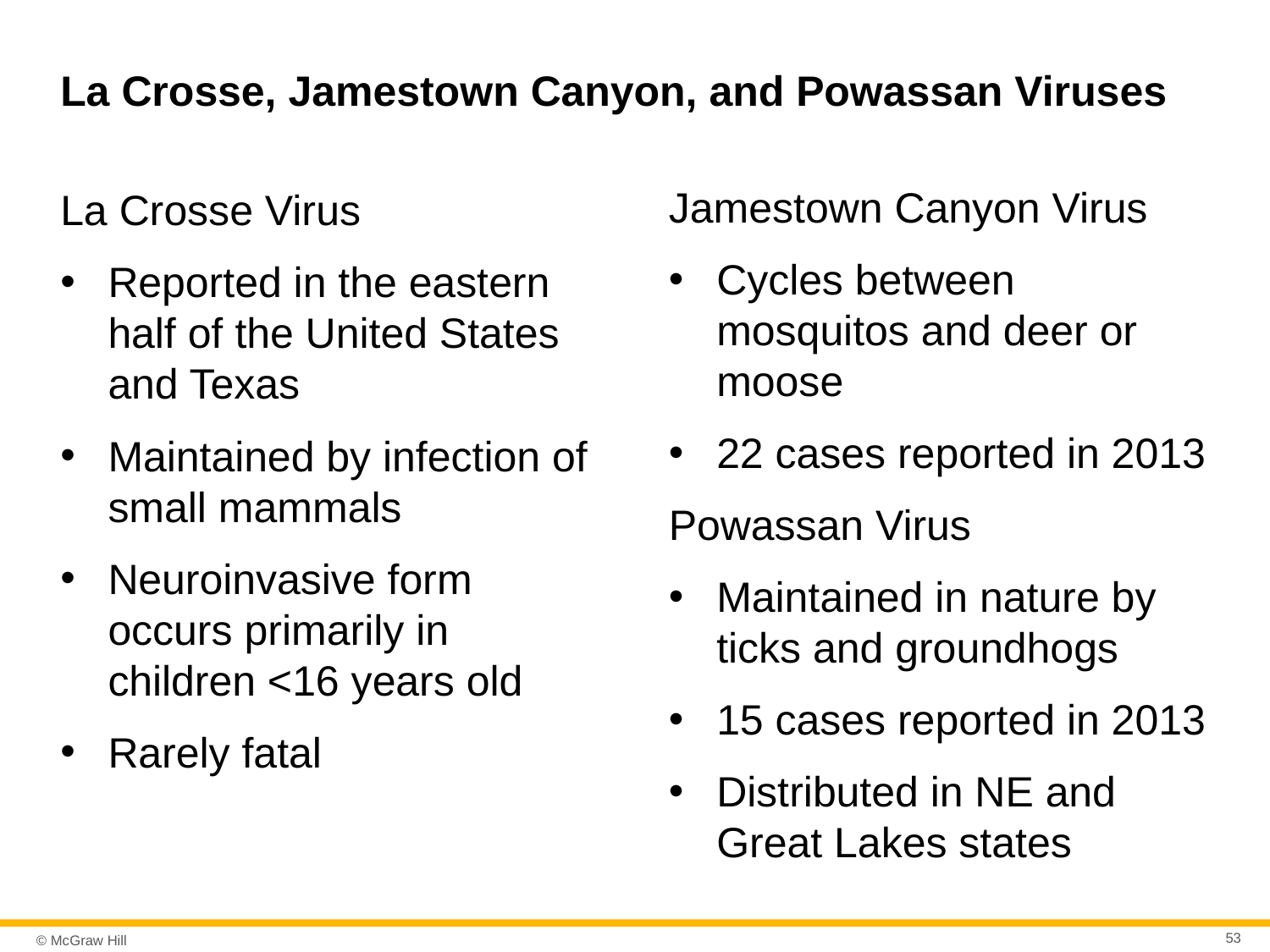

# La Crosse, Jamestown Canyon, and Powassan Viruses
Jamestown Canyon Virus
Cycles between mosquitos and deer or moose
22 cases reported in 2013
Powassan Virus
Maintained in nature by ticks and groundhogs
15 cases reported in 2013
Distributed in NE and Great Lakes states
La Crosse Virus
Reported in the eastern half of the United States and Texas
Maintained by infection of small mammals
Neuroinvasive form occurs primarily in children <16 years old
Rarely fatal